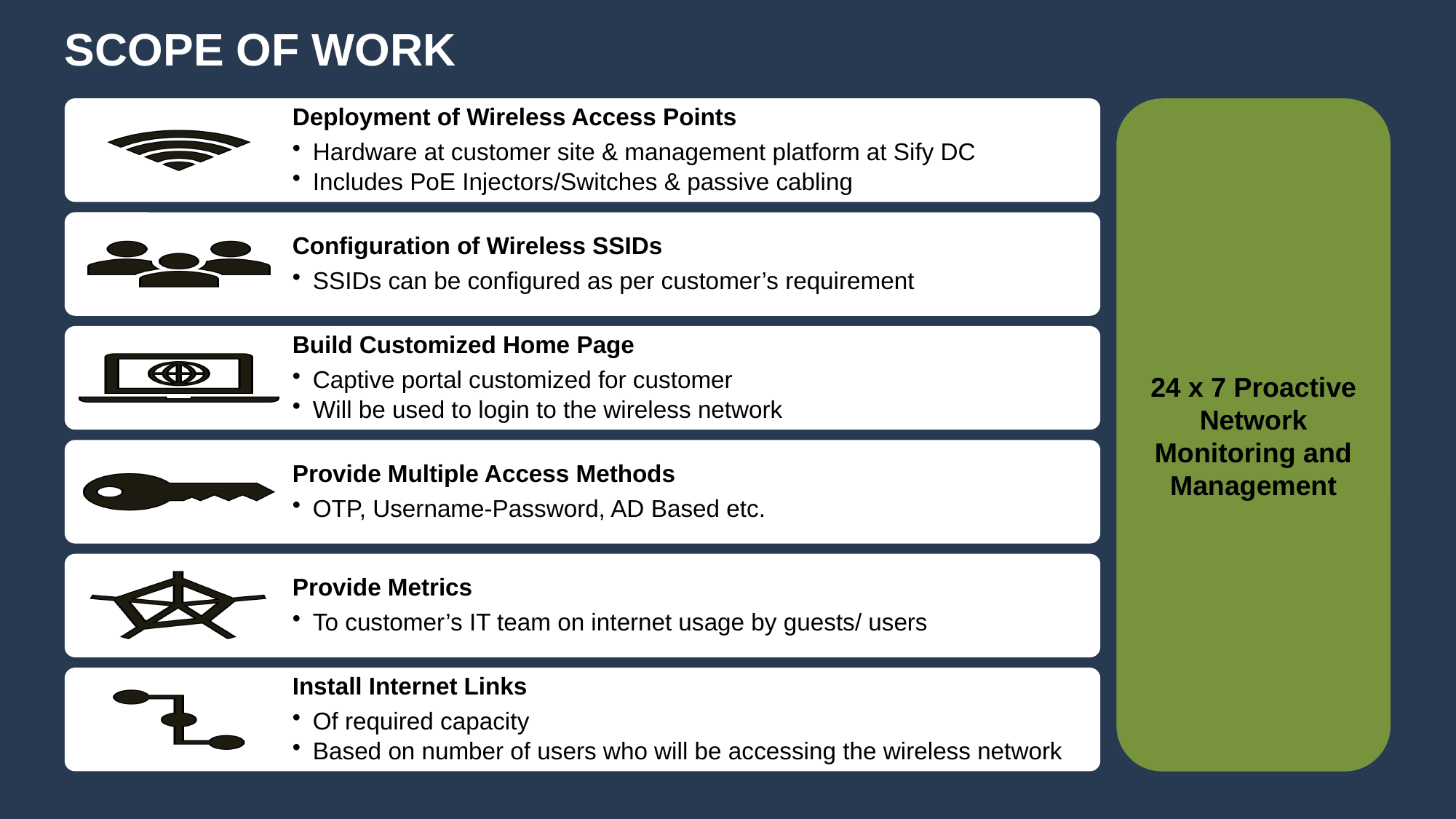

SCOPE OF WORK
Deployment of Wireless Access Points
Hardware at customer site & management platform at Sify DC
Includes PoE Injectors/Switches & passive cabling
Configuration of Wireless SSIDs
SSIDs can be configured as per customer’s requirement
Build Customized Home Page
Captive portal customized for customer
Will be used to login to the wireless network
Provide Multiple Access Methods
OTP, Username-Password, AD Based etc.
Provide Metrics
To customer’s IT team on internet usage by guests/ users
Install Internet Links
Of required capacity
Based on number of users who will be accessing the wireless network
24 x 7 Proactive Network Monitoring and Management